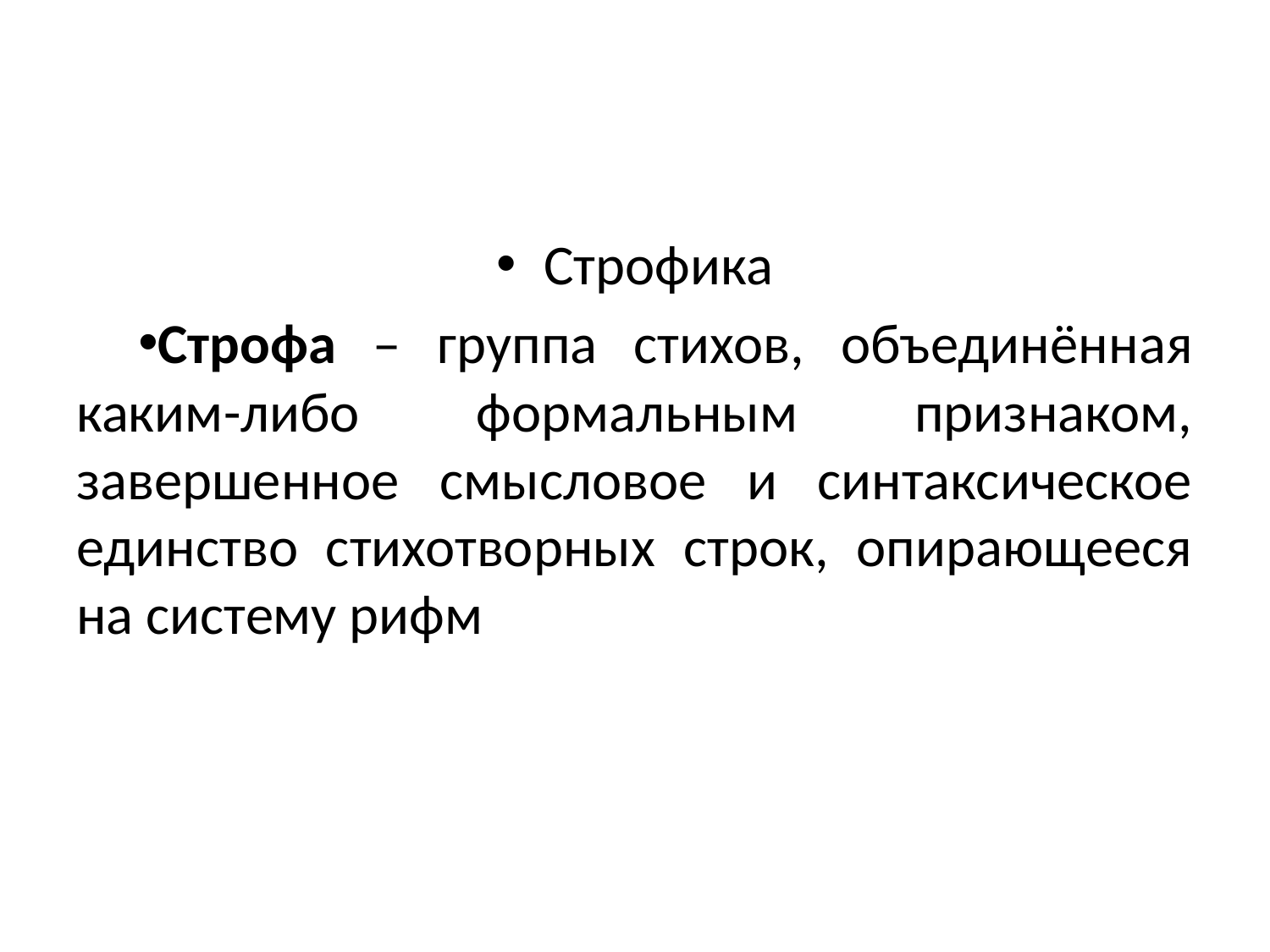

#
Строфика
Строфа – группа стихов, объединённая каким-либо формальным признаком, завершенное смысловое и синтаксическое единство стихотворных строк, опирающееся на систему рифм